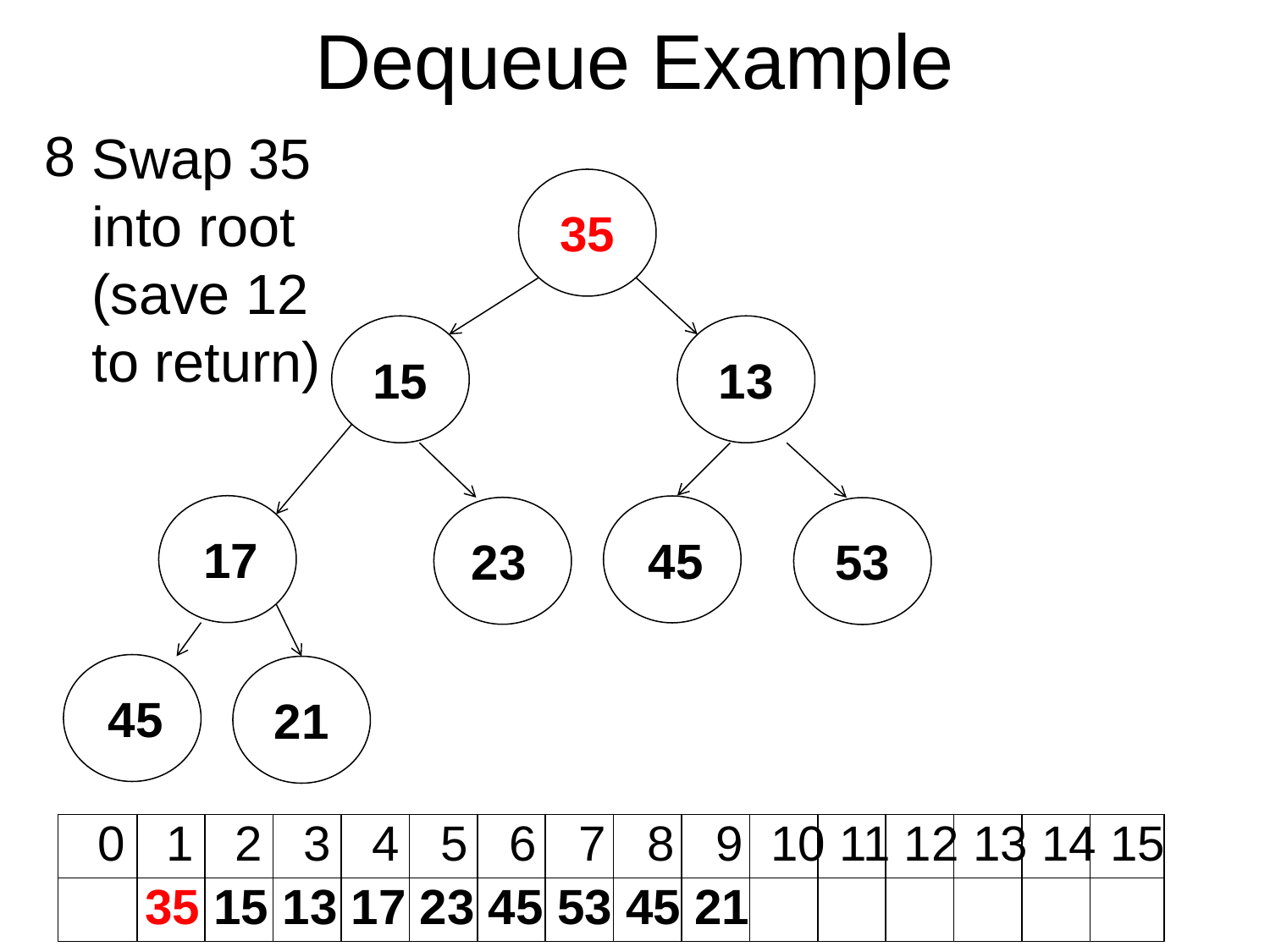

# Dequeue Example
Swap 35
into root
(save 12
to return)

35

15
13

17
45
23
53

45
21
0   1   2   3   4   5   6   7   8   9  10 11 12 13 14 15

    35 15 13 17 23 45 53 45 21